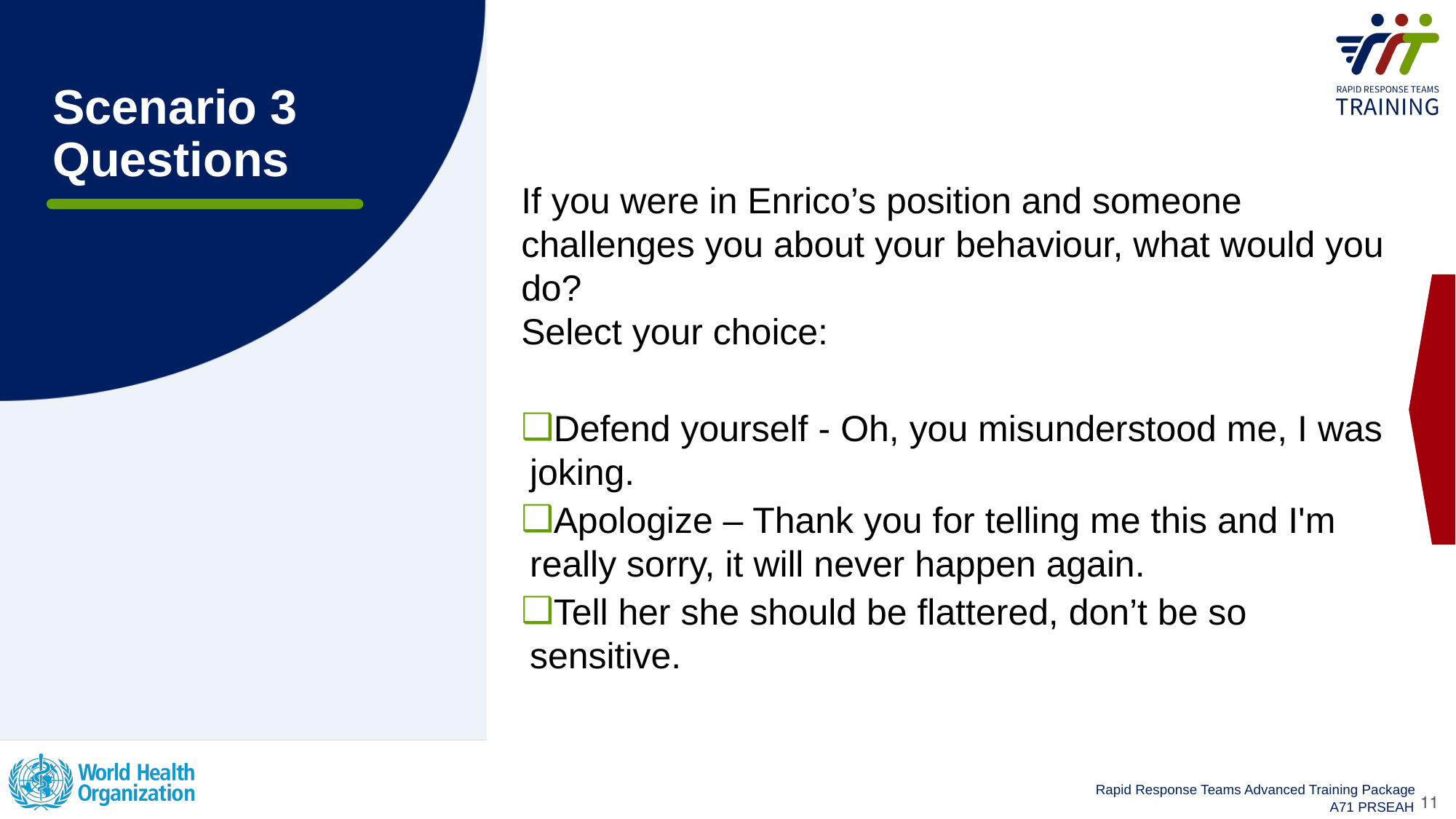

Scenario 3  Questions
If you were in Enrico’s position and someone challenges you about your behaviour, what would you do? 
Select your choice:

Defend yourself - Oh, you misunderstood me, I was joking.
Apologize – Thank you for telling me this and I'm really sorry, it will never happen again.
Tell her she should be flattered, don’t be so sensitive.